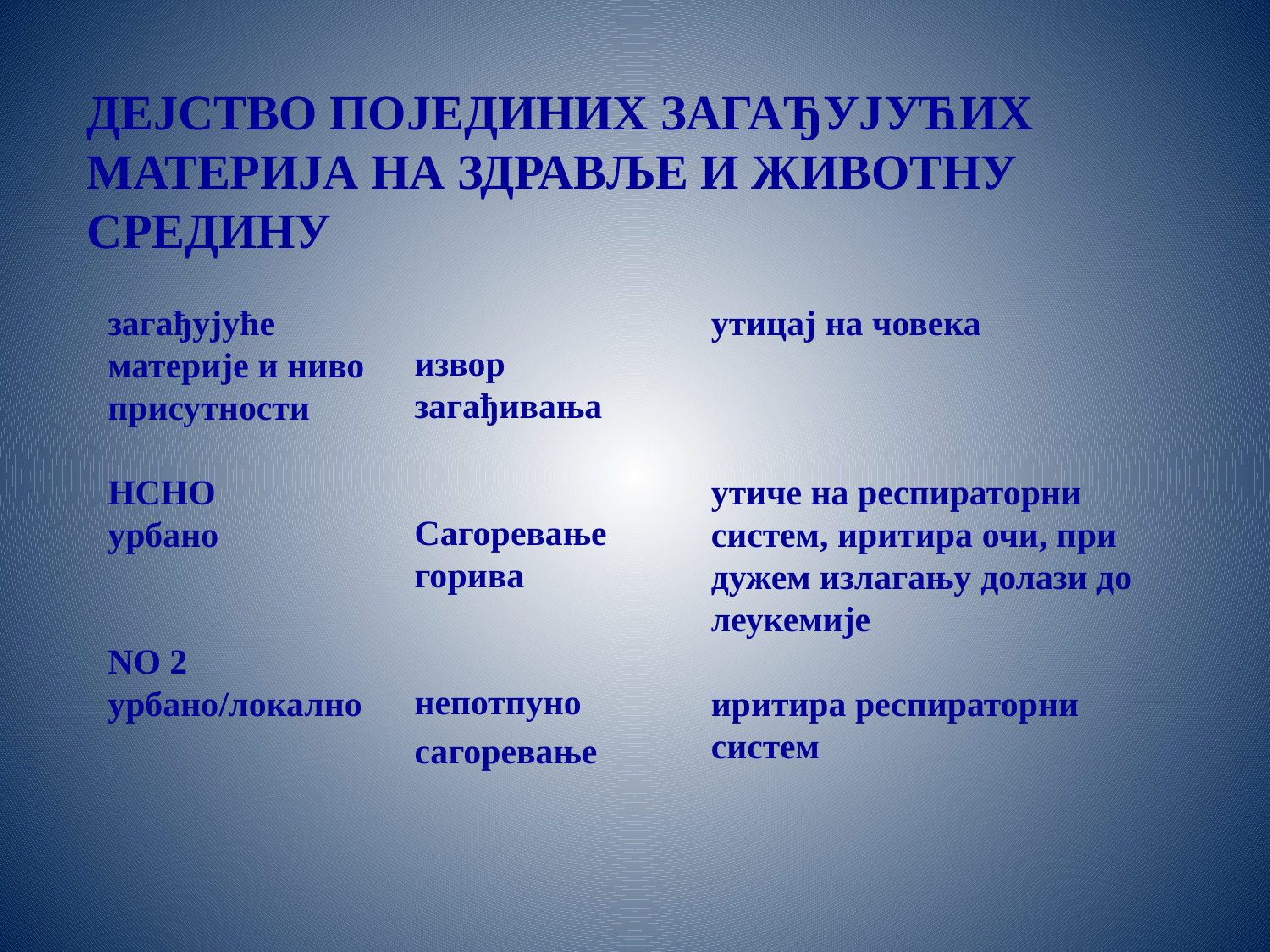

ДЕЈСТВО ПОЈЕДИНИХ ЗАГАЂУЈУЋИХ МАТЕРИЈА НА ЗДРАВЉЕ И ЖИВОТНУ СРЕДИНУ
загађујуће материје и ниво присутности

HCHO
урбано

NО 2 урбано/локално

утицај на човека

утиче на респираторни систем, иритира очи, при дужем излагању долази до леукемије

иритира респираторни систем
извор загађивања

Сагоревање
горива

непотпуно сагоревање